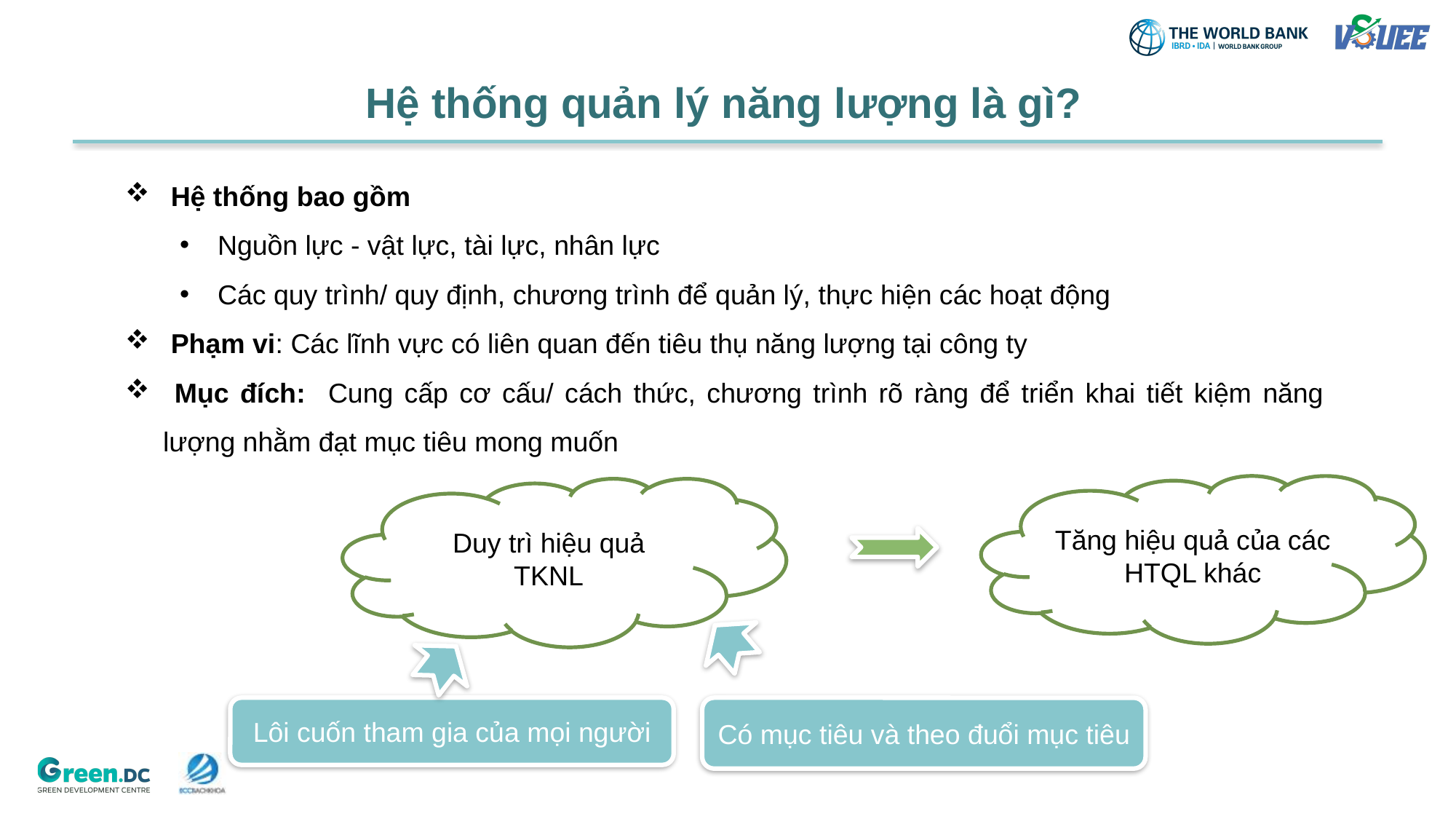

# Hệ thống quản lý năng lượng là gì?
 Hệ thống bao gồm
Nguồn lực - vật lực, tài lực, nhân lực
Các quy trình/ quy định, chương trình để quản lý, thực hiện các hoạt động
 Phạm vi: Các lĩnh vực có liên quan đến tiêu thụ năng lượng tại công ty
 Mục đích:  Cung cấp cơ cấu/ cách thức, chương trình rõ ràng để triển khai tiết kiệm năng lượng nhằm đạt mục tiêu mong muốn
Tăng hiệu quả của các HTQL khác
Duy trì hiệu quả TKNL

Lôi cuốn tham gia của mọi người
Có mục tiêu và theo đuổi mục tiêu